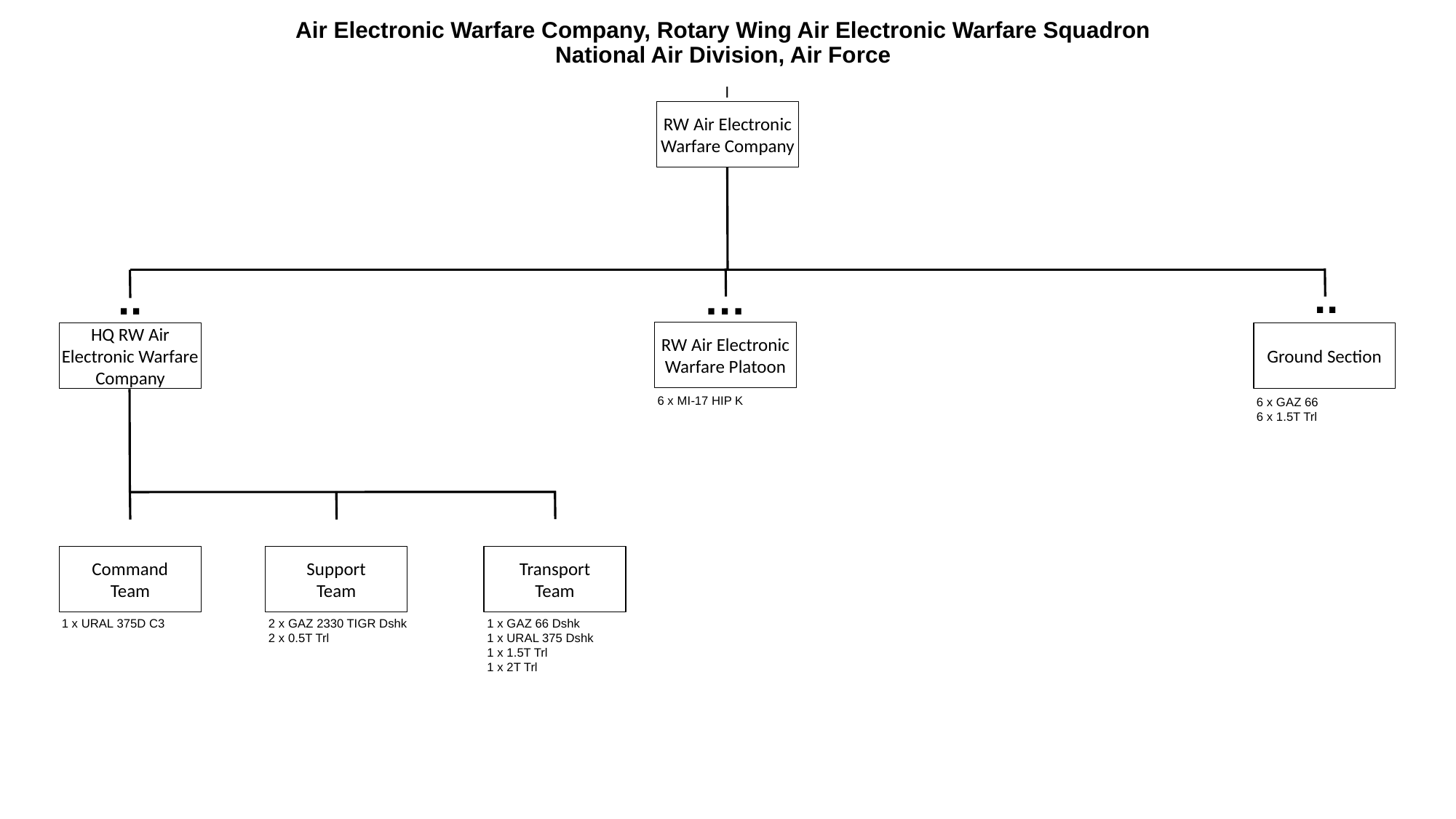

# Air Electronic Warfare Company, Rotary Wing Air Electronic Warfare Squadron National Air Division, Air Force
I
RW Air Electronic Warfare Company
..
..
…
RW Air Electronic Warfare Platoon
HQ RW Air Electronic Warfare Company
Ground Section
6 x MI-17 HIP K
6 x GAZ 66
6 x 1.5T Trl
Command
Team
Support
Team
Transport
Team
1 x URAL 375D C3
2 x GAZ 2330 TIGR Dshk
2 x 0.5T Trl
1 x GAZ 66 Dshk
1 x URAL 375 Dshk
1 x 1.5T Trl
1 x 2T Trl